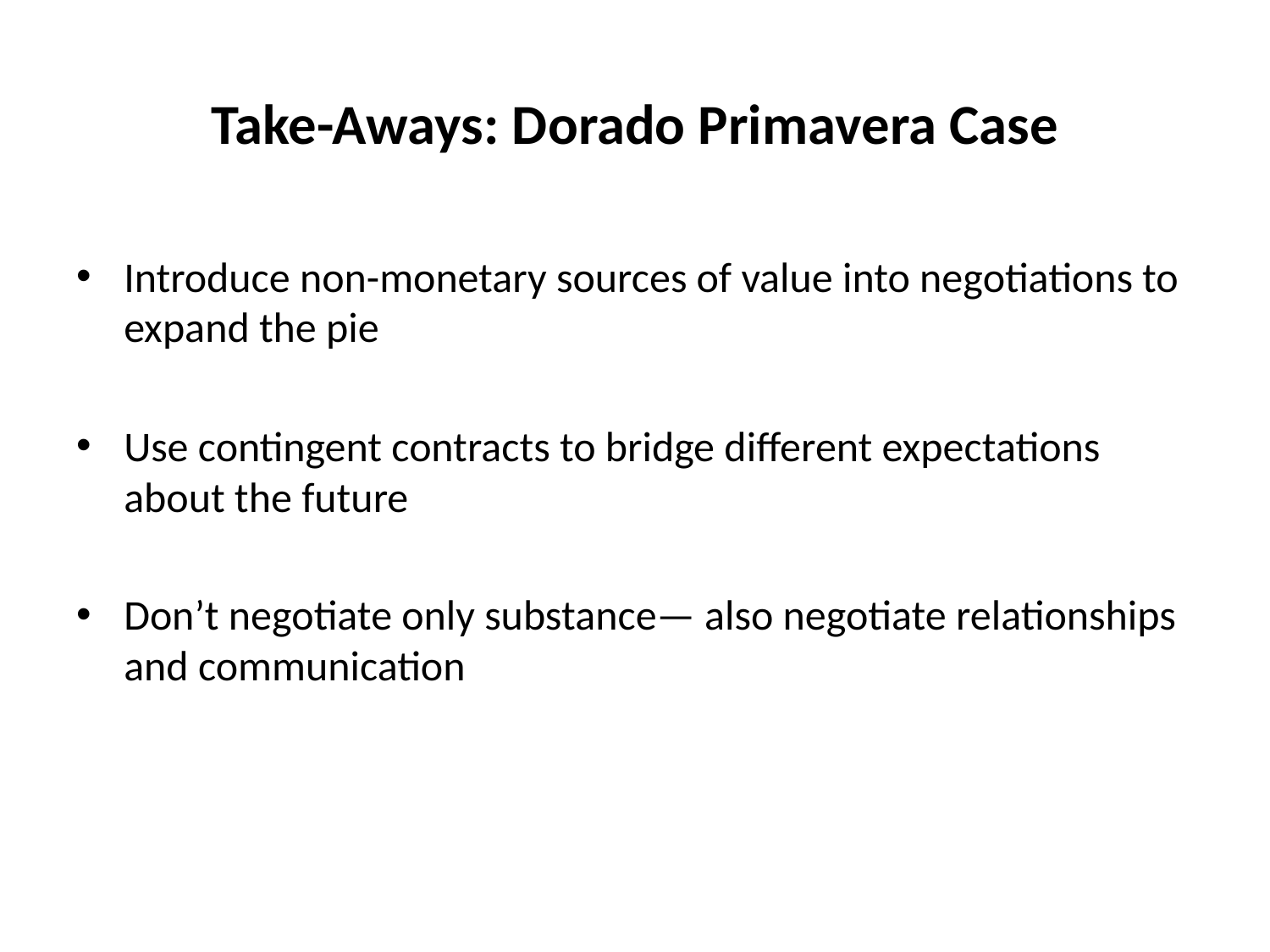

# Take-Aways: Dorado Primavera Case
Introduce non-monetary sources of value into negotiations to expand the pie

Use contingent contracts to bridge different expectations about the future

Don’t negotiate only substance— also negotiate relationships and communication